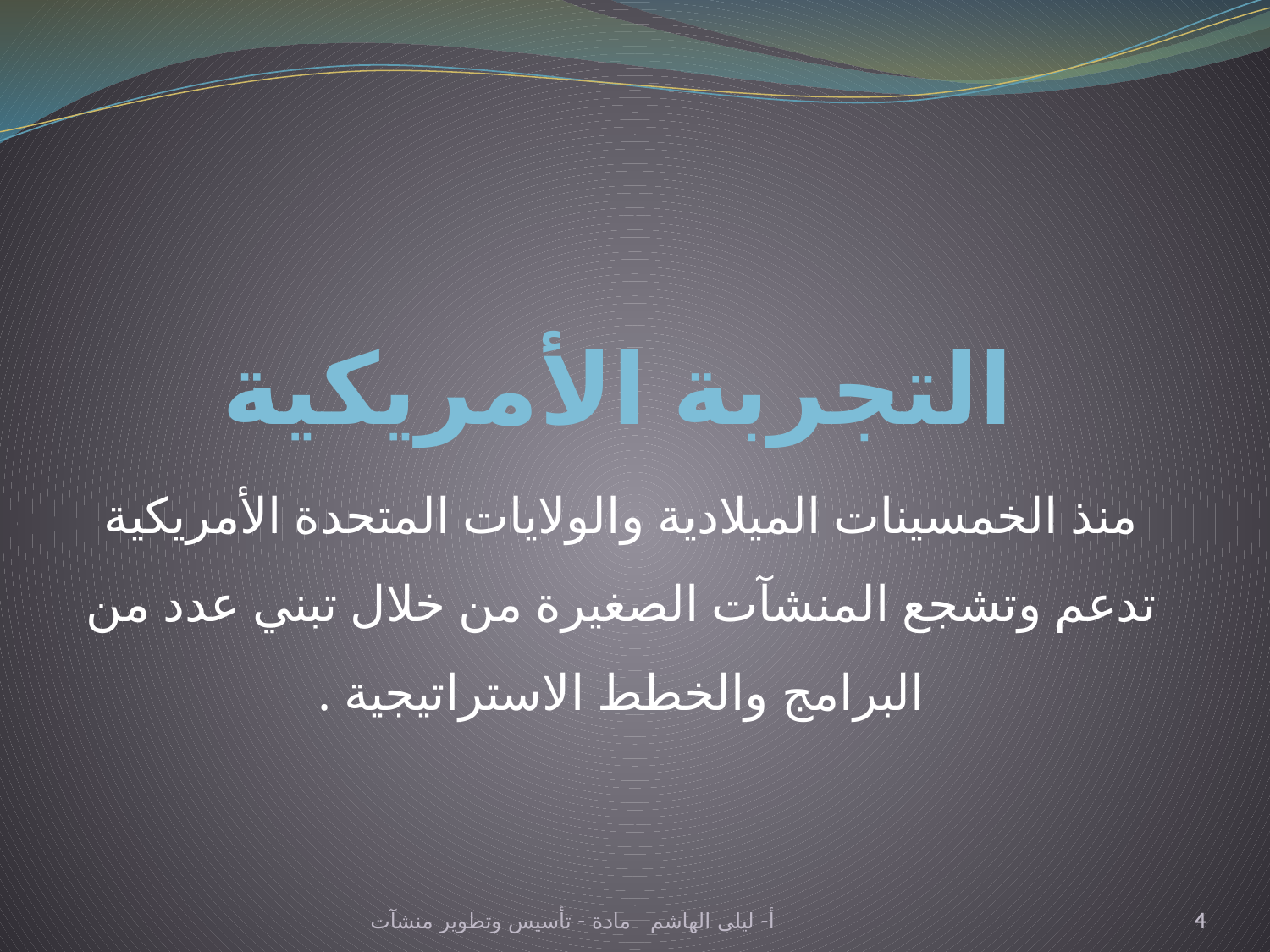

# التجربة الأمريكية
منذ الخمسينات الميلادية والولايات المتحدة الأمريكية تدعم وتشجع المنشآت الصغيرة من خلال تبني عدد من البرامج والخطط الاستراتيجية .
أ- ليلى الهاشم   مادة - تأسيس وتطوير منشآت
4